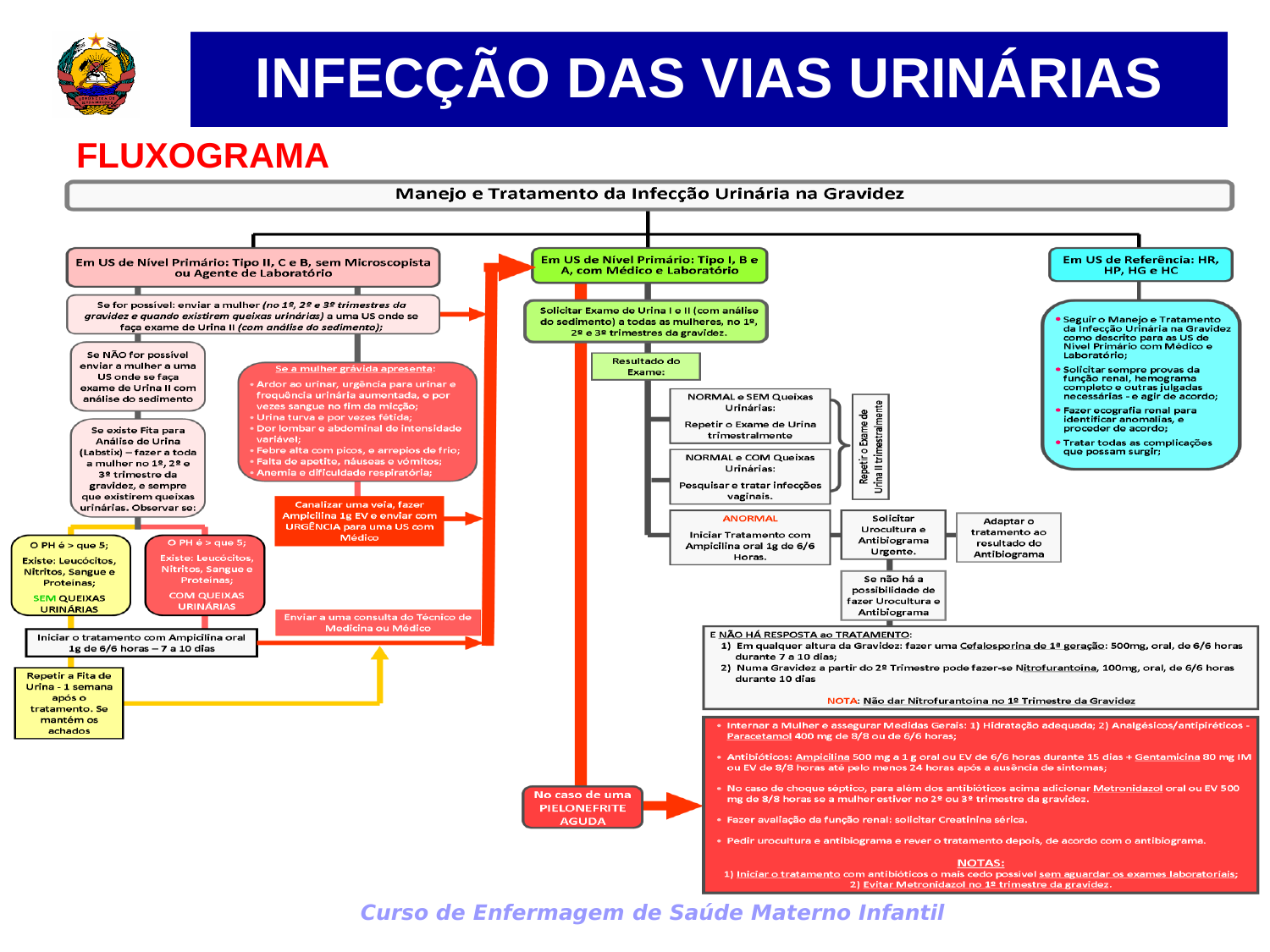

INFECÇÃO DAS VIAS URINÁRIAS
FLUXOGRAMA

Curso de Enfermagem de Saúde Materno Infantil